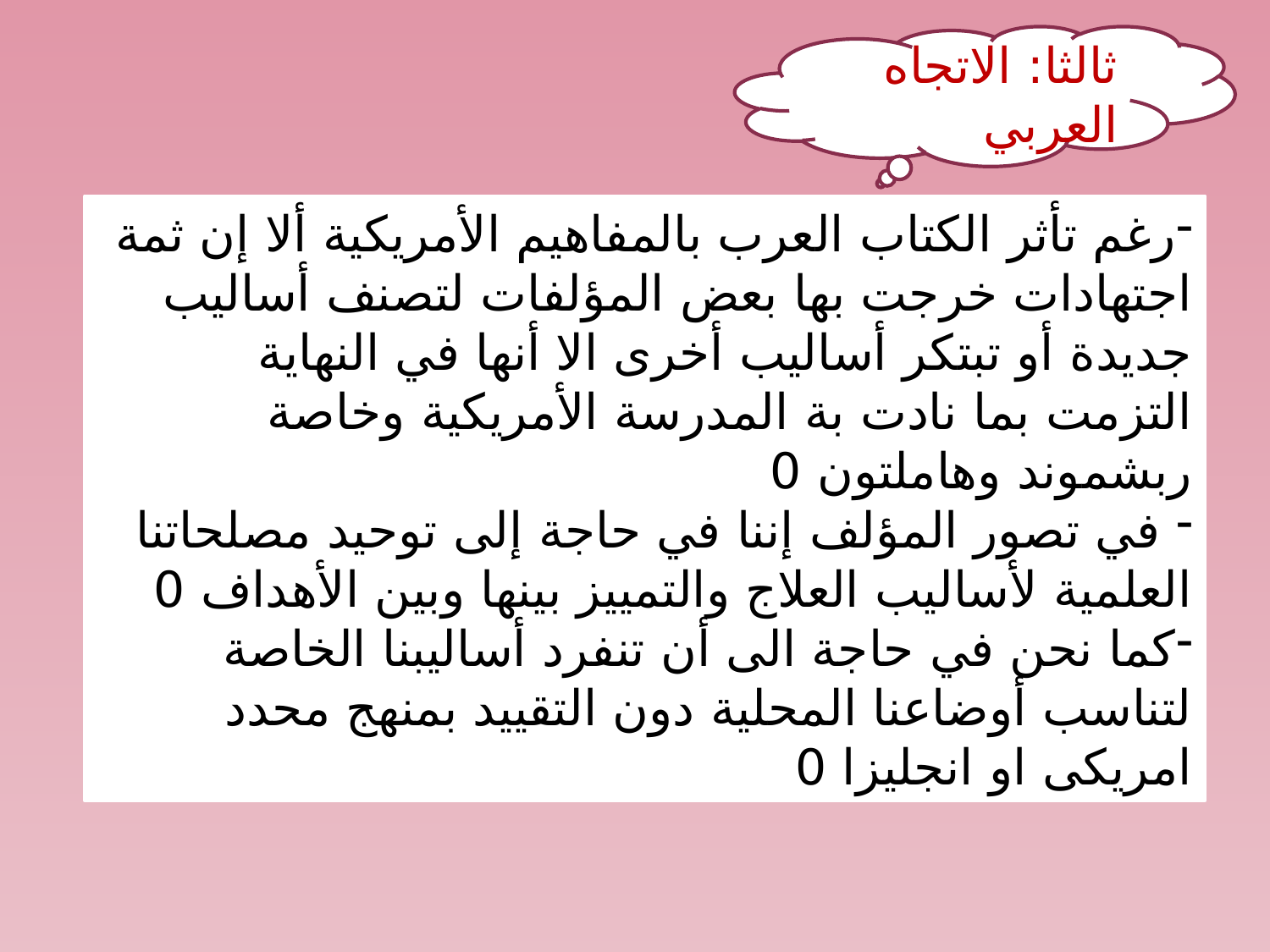

ثالثا: الاتجاه العربي
رغم تأثر الكتاب العرب بالمفاهيم الأمريكية ألا إن ثمة اجتهادات خرجت بها بعض المؤلفات لتصنف أساليب جديدة أو تبتكر أساليب أخرى الا أنها في النهاية التزمت بما نادت بة المدرسة الأمريكية وخاصة ربشموند وهاملتون 0
 في تصور المؤلف إننا في حاجة إلى توحيد مصلحاتنا العلمية لأساليب العلاج والتمييز بينها وبين الأهداف 0
كما نحن في حاجة الى أن تنفرد أساليبنا الخاصة لتناسب أوضاعنا المحلية دون التقييد بمنهج محدد امريكى او انجليزا 0